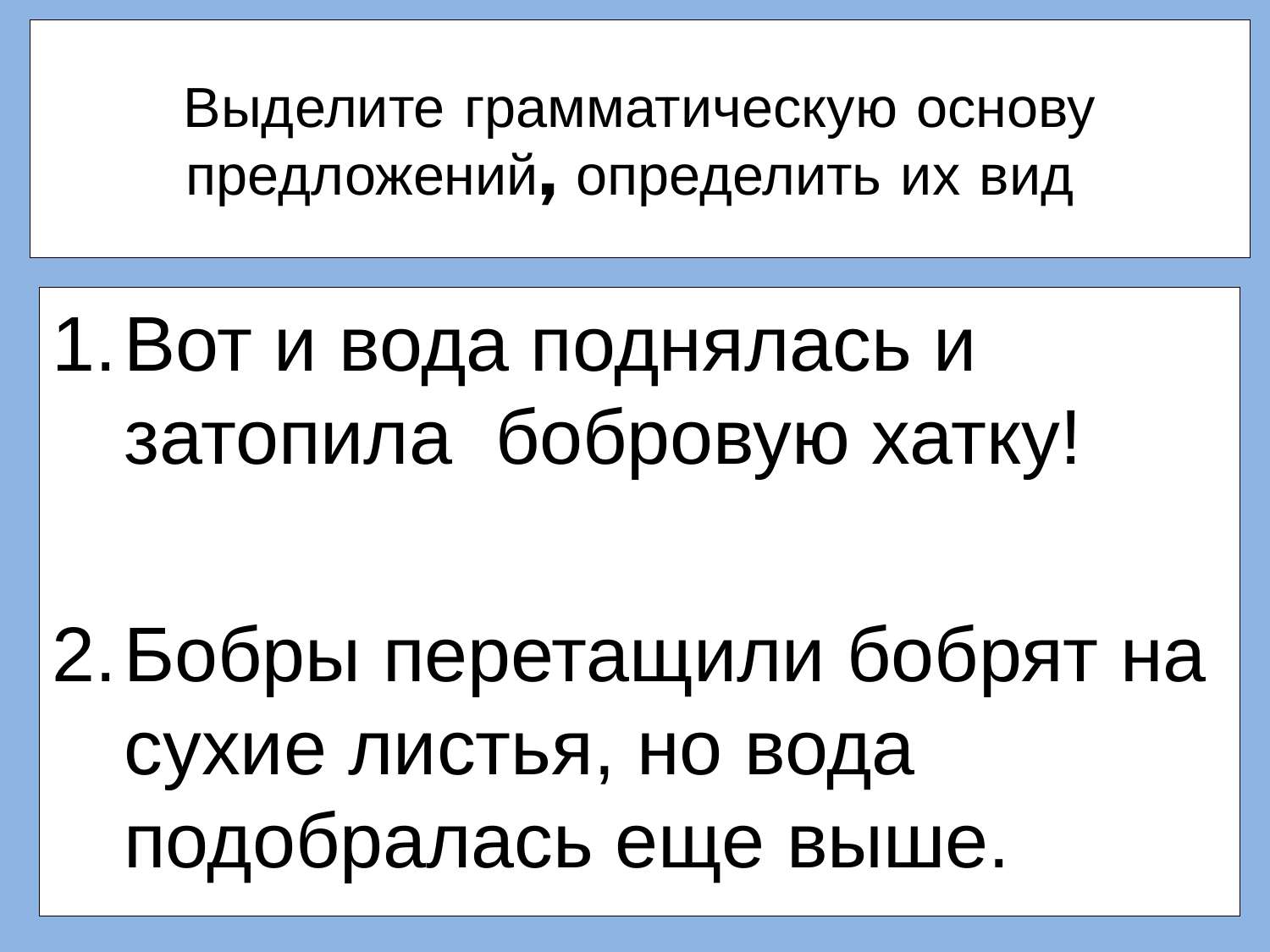

# Выделите грамматическую основу предложений, определить их вид
Вот и вода поднялась и затопила  бобровую хатку!

Бобры перетащили бобрят на сухие листья, но вода подобралась еще выше.